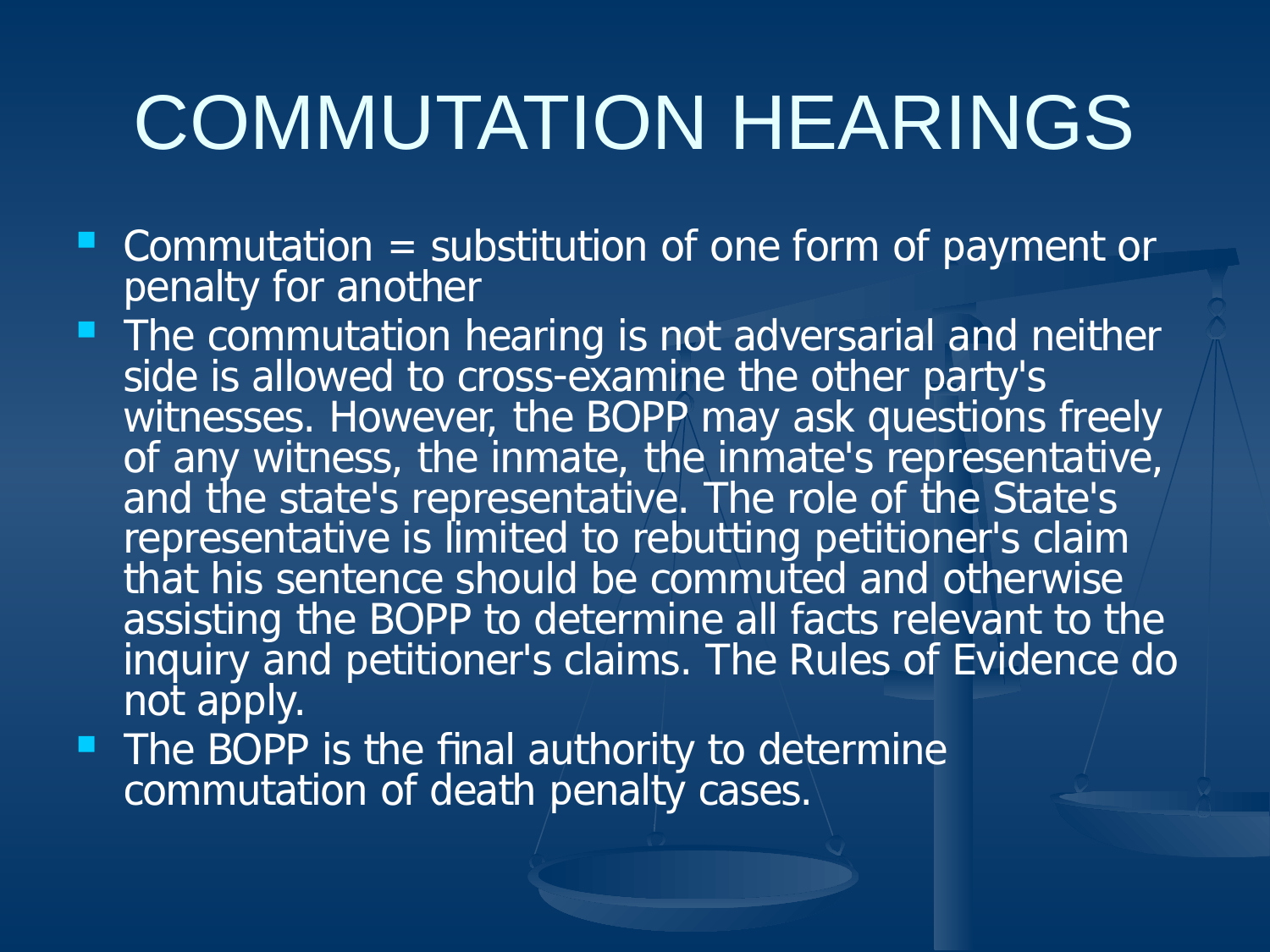

# COMMUTATION HEARINGS
Commutation = substitution of one form of payment or penalty for another
The commutation hearing is not adversarial and neither side is allowed to cross-examine the other party's witnesses. However, the BOPP may ask questions freely of any witness, the inmate, the inmate's representative, and the state's representative. The role of the State's representative is limited to rebutting petitioner's claim that his sentence should be commuted and otherwise assisting the BOPP to determine all facts relevant to the inquiry and petitioner's claims. The Rules of Evidence do not apply.
The BOPP is the final authority to determine commutation of death penalty cases.